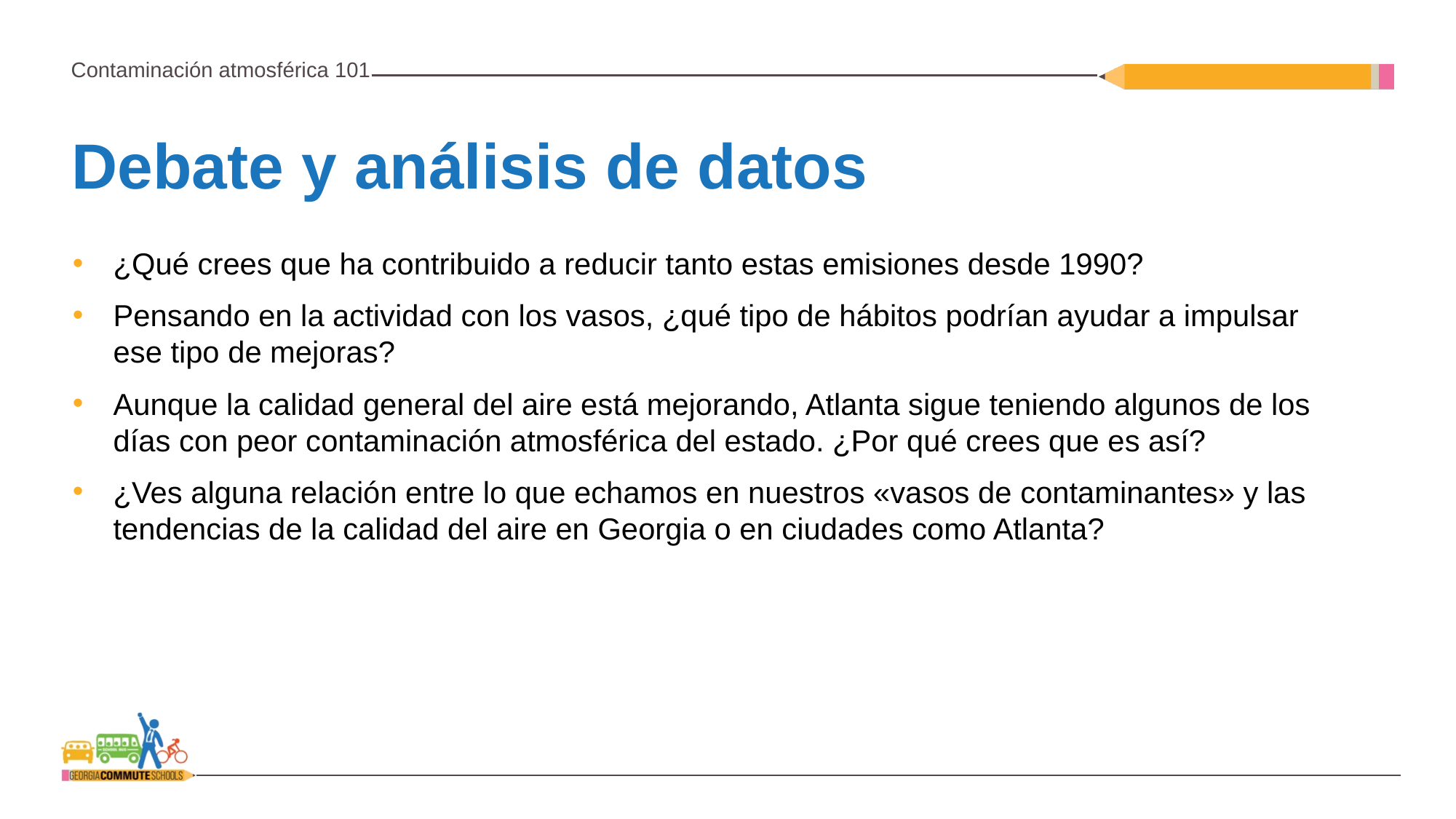

Debate y análisis de datos
¿Qué crees que ha contribuido a reducir tanto estas emisiones desde 1990?
Pensando en la actividad con los vasos, ¿qué tipo de hábitos podrían ayudar a impulsar ese tipo de mejoras?
Aunque la calidad general del aire está mejorando, Atlanta sigue teniendo algunos de los días con peor contaminación atmosférica del estado. ¿Por qué crees que es así?
¿Ves alguna relación entre lo que echamos en nuestros «vasos de contaminantes» y las tendencias de la calidad del aire en Georgia o en ciudades como Atlanta?